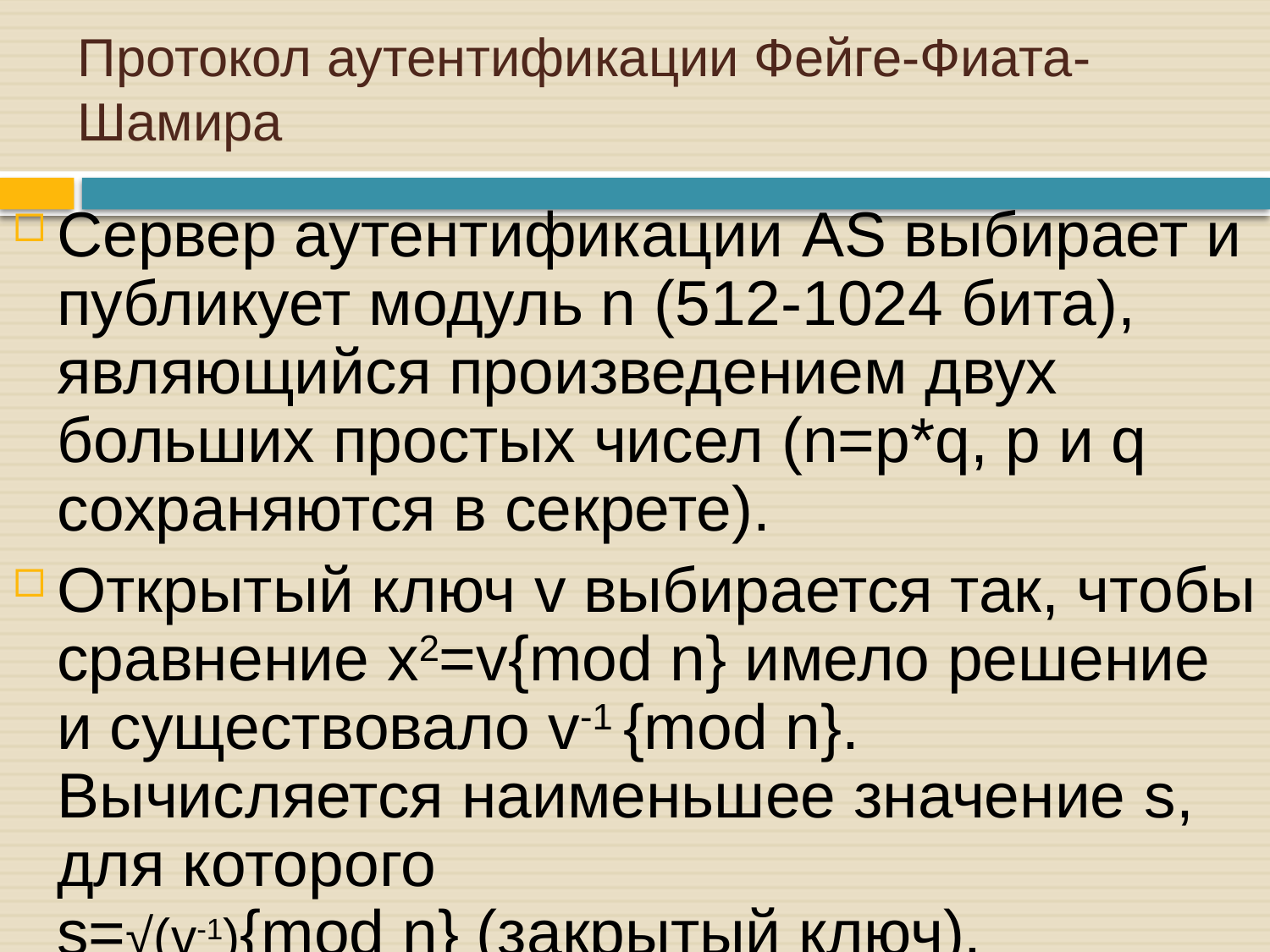

# Протокол аутентификации Фейге-Фиата-Шамира
Сервер аутентификации AS выбирает и публикует модуль n (512-1024 бита), являющийся произведением двух больших простых чисел (n=p*q, p и q сохраняются в секрете).
Открытый ключ v выбирается так, чтобы сравнение x2=v{mod n} имело решение и существовало v-1 {mod n}. Вычисляется наименьшее значение s, для которого
s=√(v-1){mod n} (закрытый ключ).